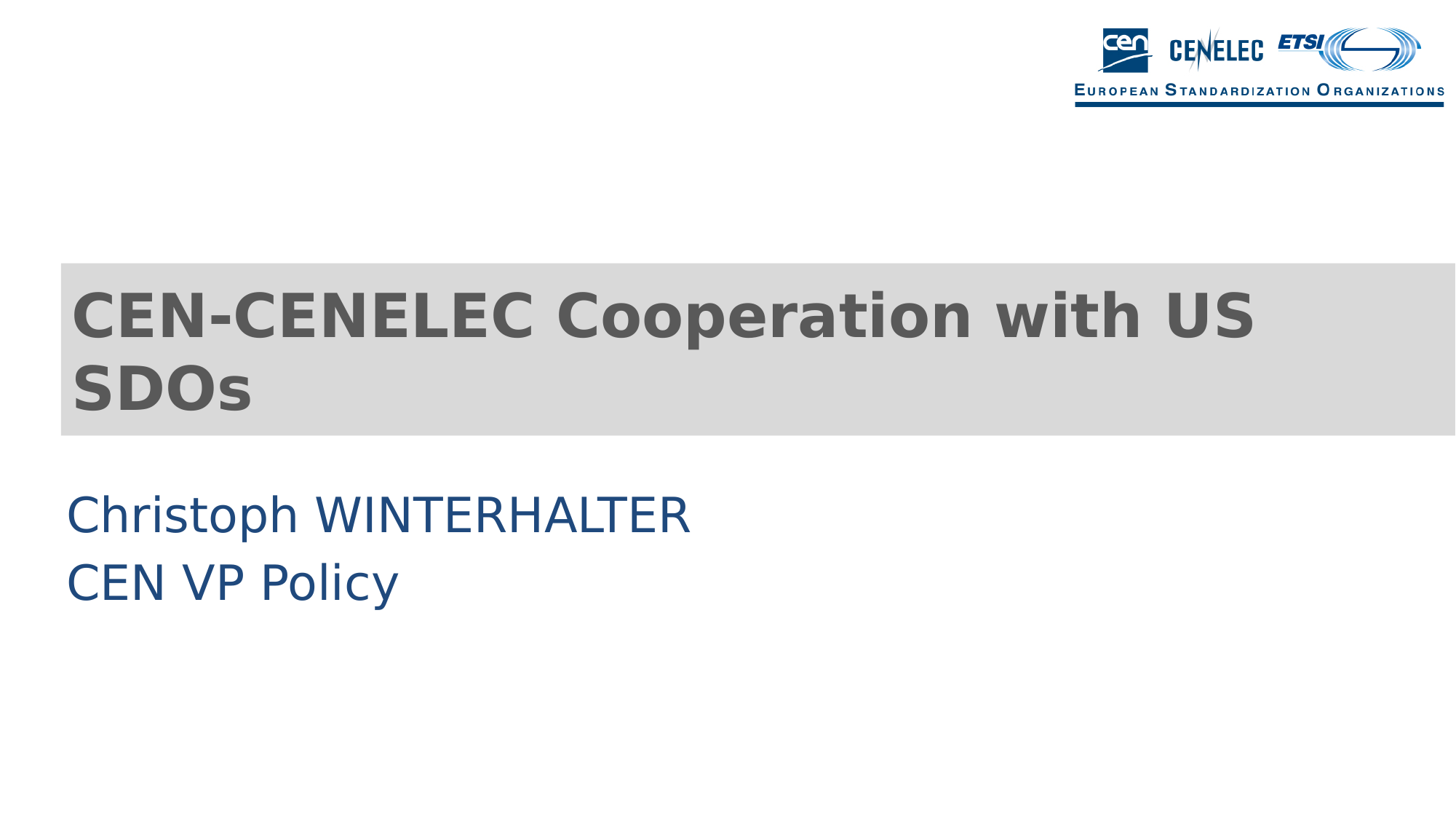

# CEN-CENELEC Cooperation with US SDOs
Christoph WINTERHALTER
CEN VP Policy